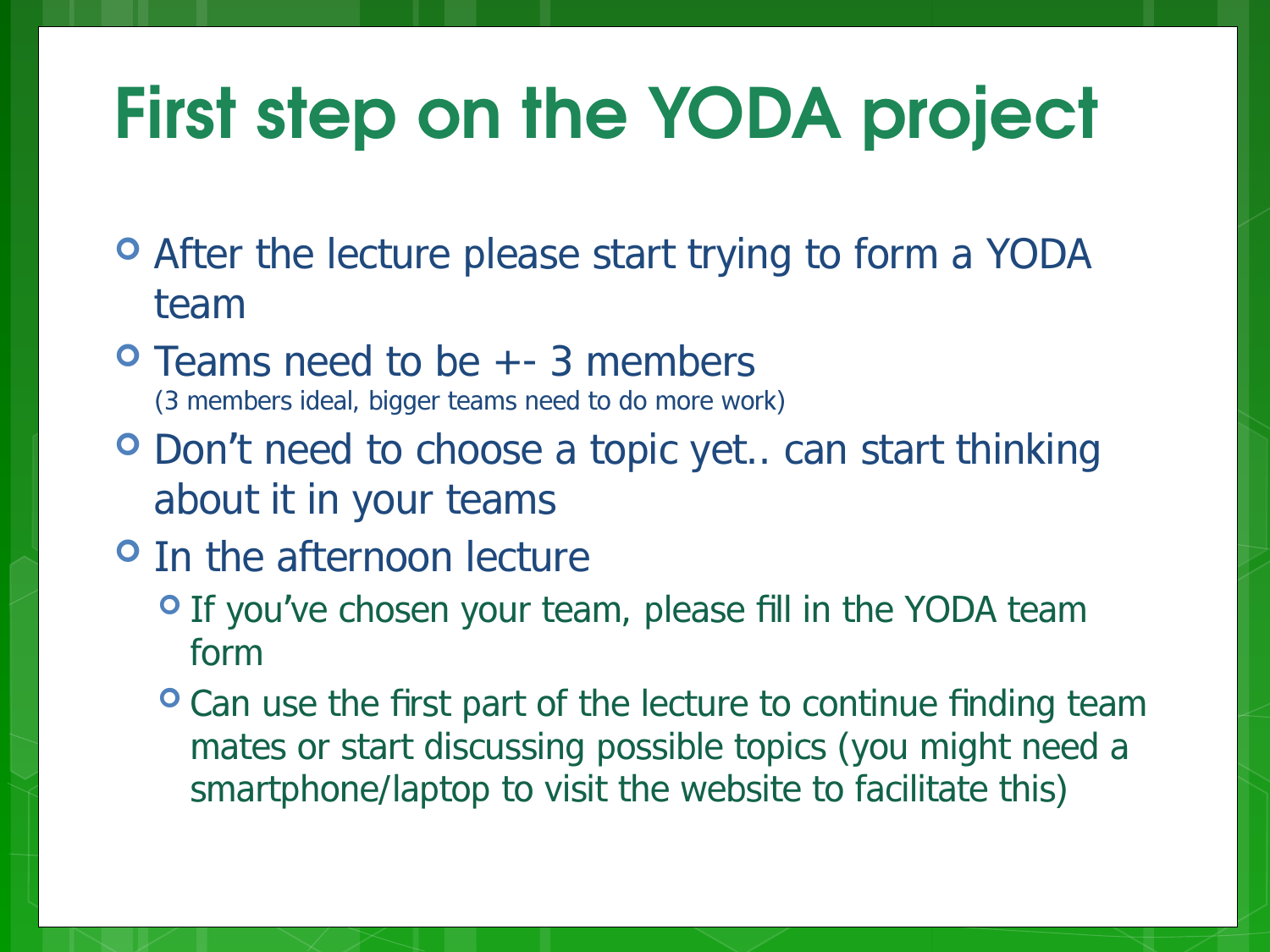

# First step on the YODA project
After the lecture please start trying to form a YODA team
Teams need to be +- 3 members
(3 members ideal, bigger teams need to do more work)
Don’t need to choose a topic yet.. can start thinking about it in your teams
In the afternoon lecture
If you’ve chosen your team, please fill in the YODA team form
Can use the first part of the lecture to continue finding team mates or start discussing possible topics (you might need a smartphone/laptop to visit the website to facilitate this)